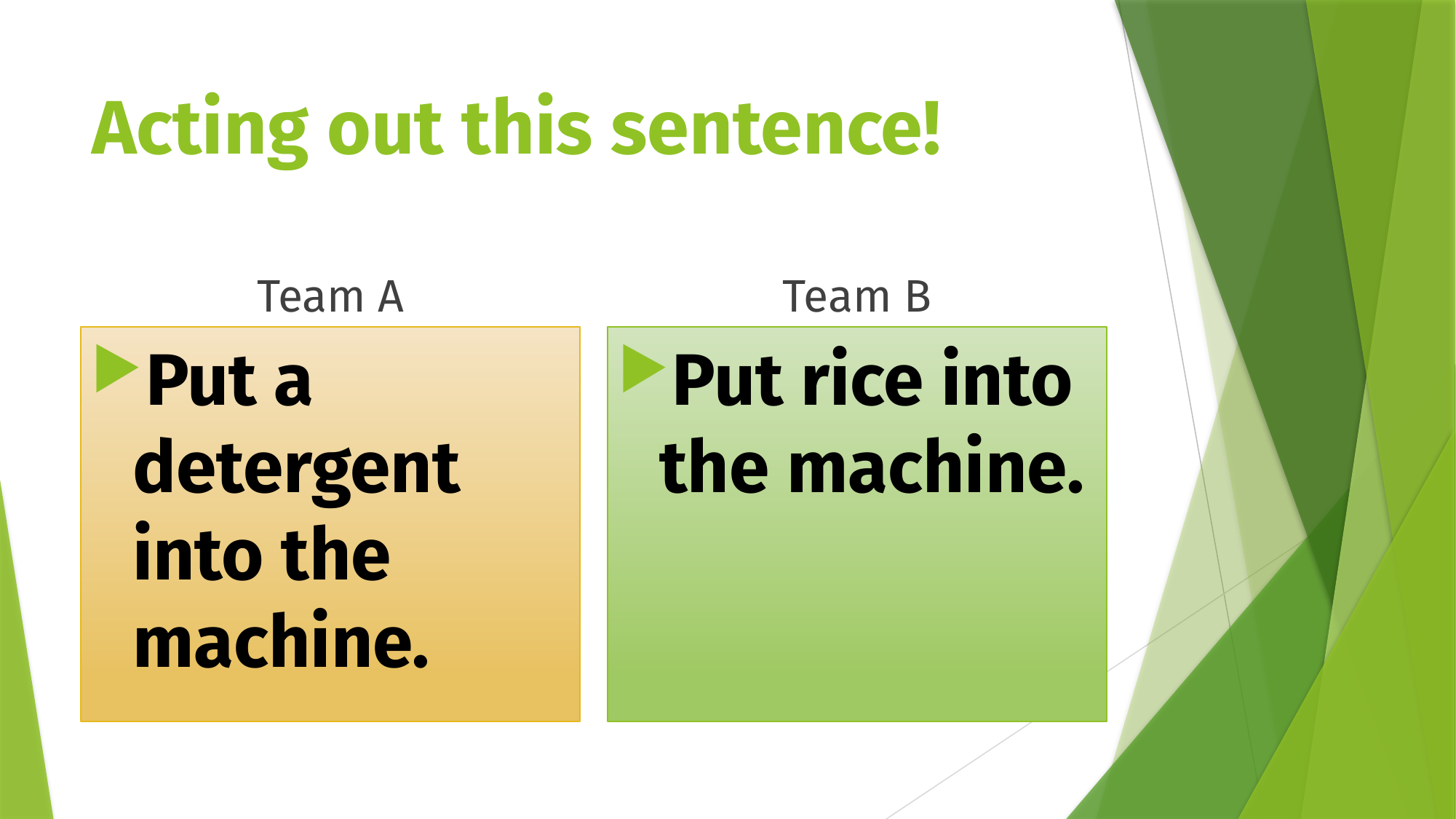

# Acting out this sentence!
Team A
Team B
Put a detergent into the machine.
Put rice into the machine.